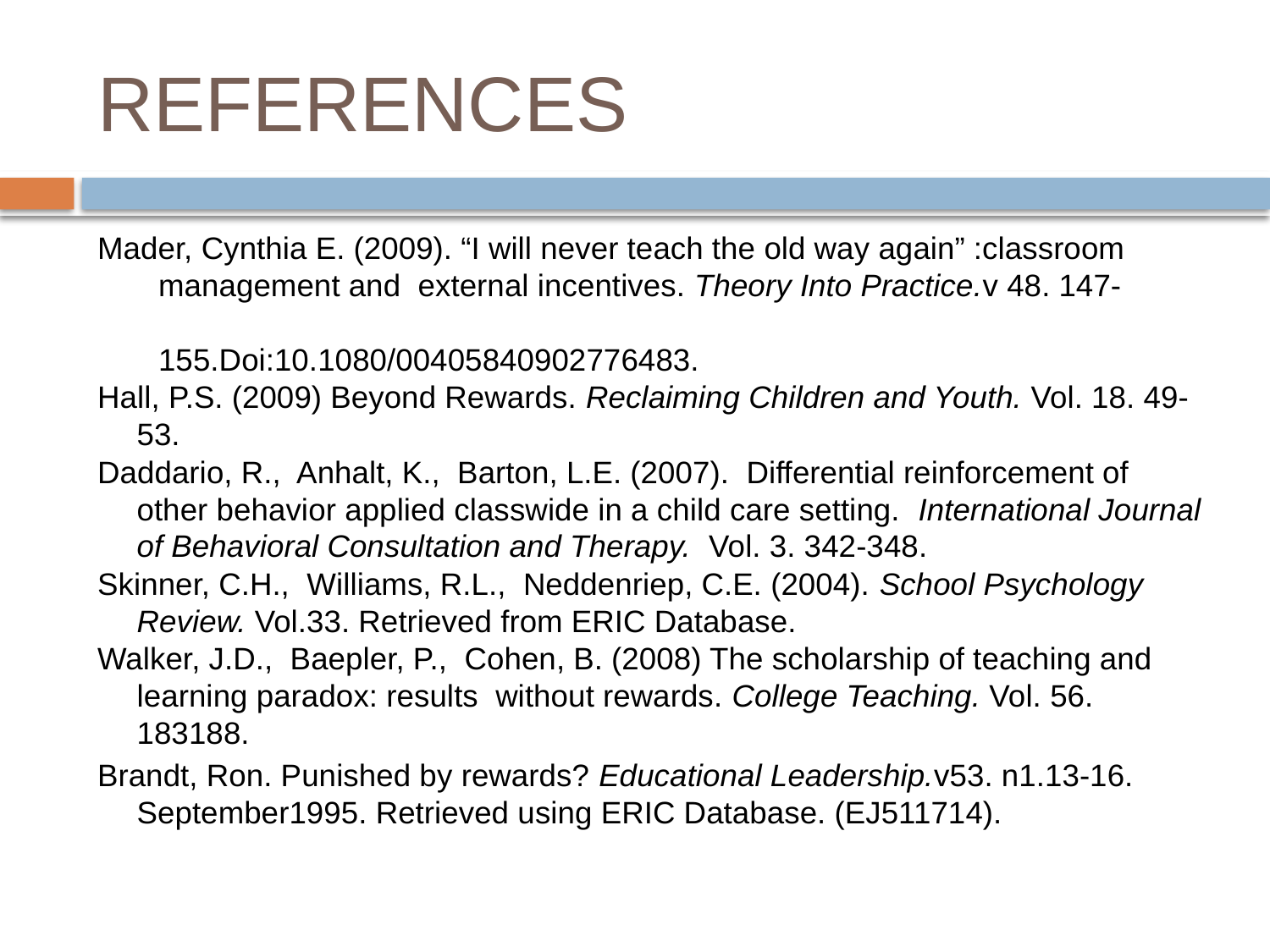

# REFERENCES
Mader, Cynthia E. (2009). “I will never teach the old way again” :classroom
       management and  external incentives. Theory Into Practice.v 48. 147-
       155.Doi:10.1080/00405840902776483.
Hall, P.S. (2009) Beyond Rewards. Reclaiming Children and Youth. Vol. 18. 49-53.
Daddario, R.,  Anhalt, K.,  Barton, L.E. (2007).  Differential reinforcement of other behavior applied classwide in a child care setting.  International Journal of Behavioral Consultation and Therapy.  Vol. 3. 342-348.
Skinner, C.H.,  Williams, R.L.,  Neddenriep, C.E. (2004). School Psychology Review. Vol.33. Retrieved from ERIC Database.
Walker, J.D.,  Baepler, P.,  Cohen, B. (2008) The scholarship of teaching and learning paradox: results  without rewards. College Teaching. Vol. 56. 183188.
Brandt, Ron. Punished by rewards? Educational Leadership.v53. n1.13-16. September1995. Retrieved using ERIC Database. (EJ511714).